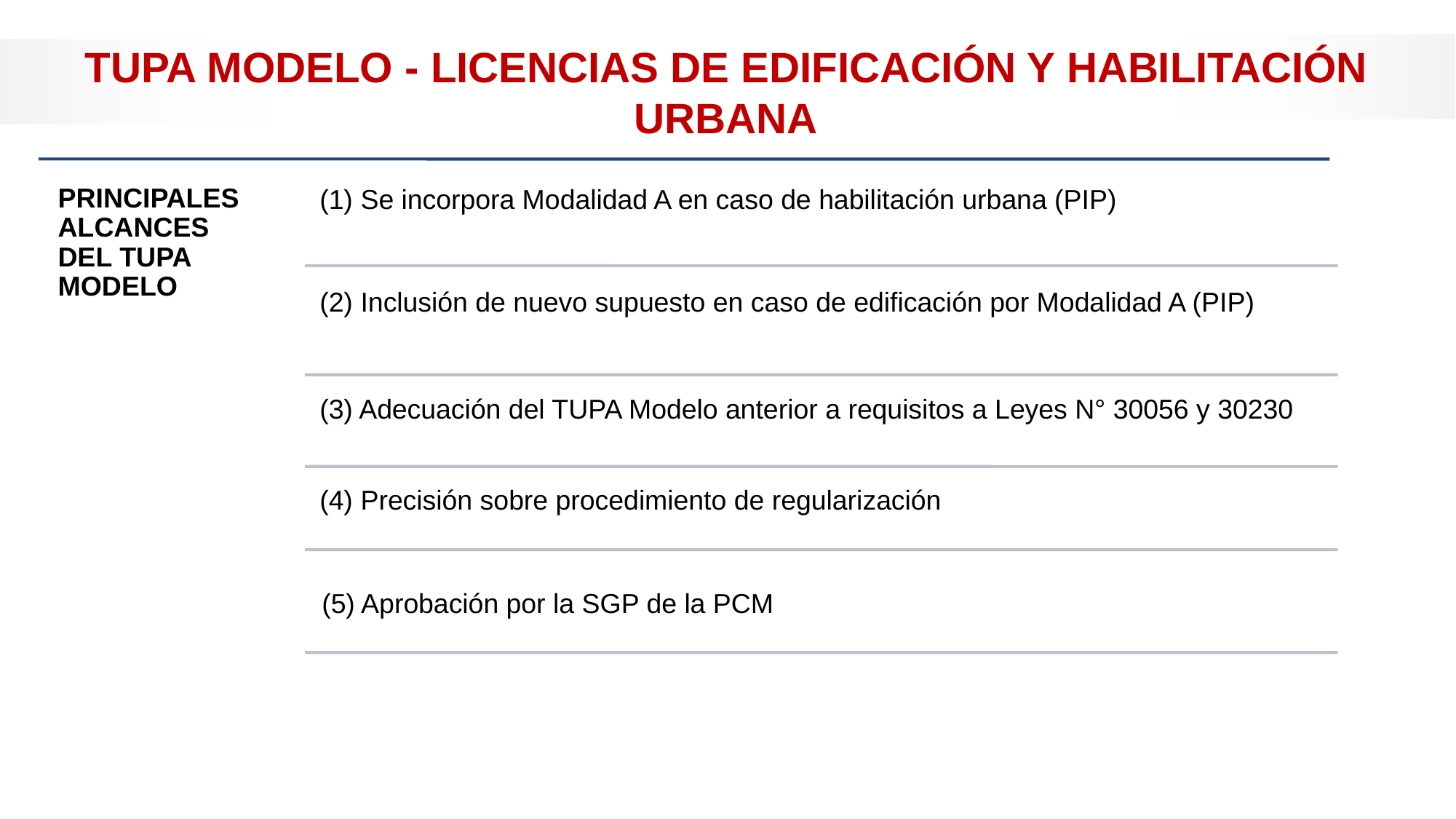

TUPA MODELO - LICENCIAS DE EDIFICACIÓN Y HABILITACIÓN URBANA

PRINCIPALES ALCANCES DEL TUPA MODELO

(1) Se incorpora Modalidad A en caso de habilitación urbana (PIP)

(2) Inclusión de nuevo supuesto en caso de edificación por Modalidad A (PIP)

(3) Adecuación del TUPA Modelo anterior a requisitos a Leyes N° 30056 y 30230

(4) Precisión sobre procedimiento de regularización

(5) Aprobación por la SGP de la PCM